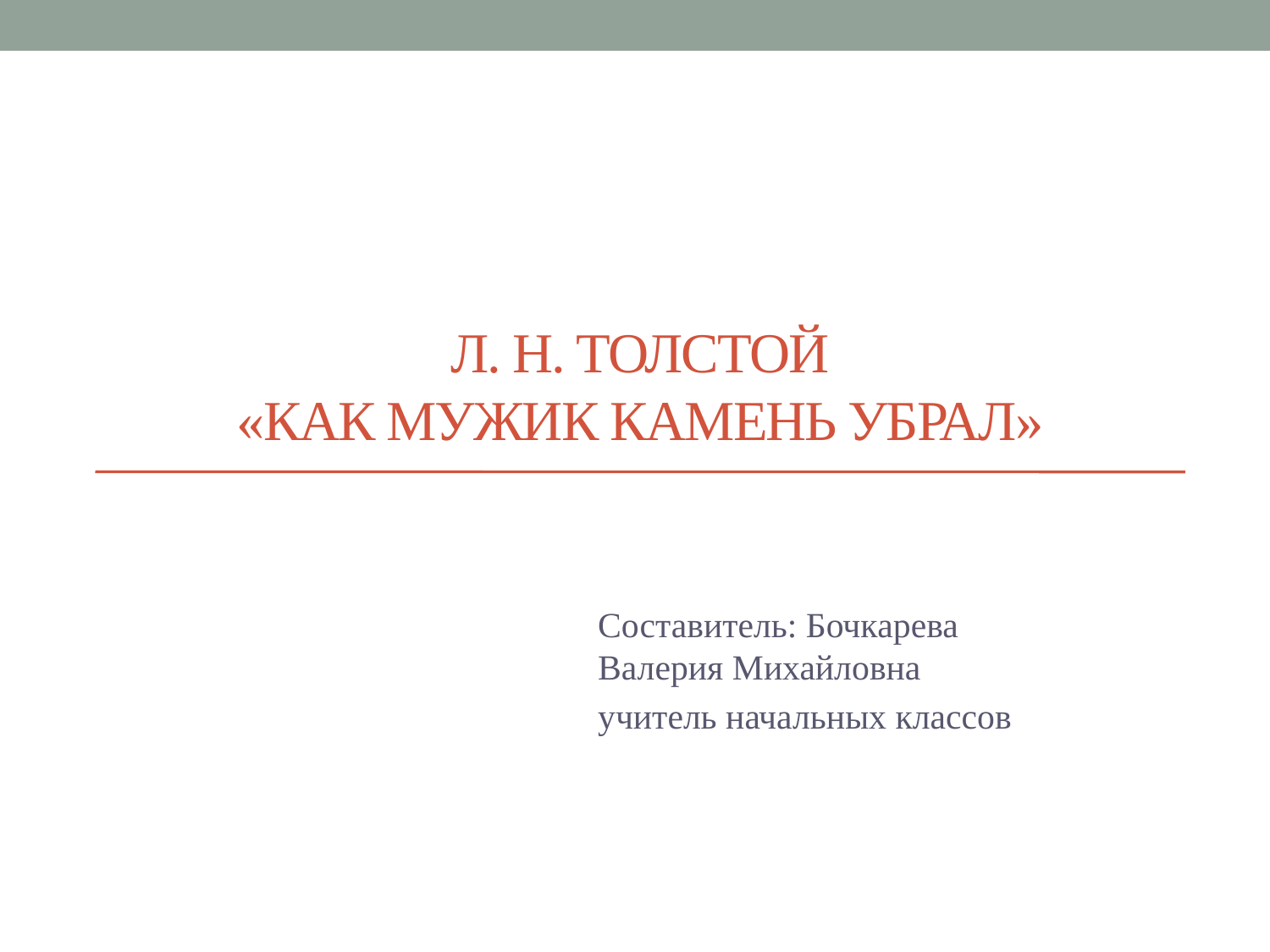

# Л. Н. Толстой «Как мужик камень убрал»
Составитель: Бочкарева Валерия Михайловна
учитель начальных классов